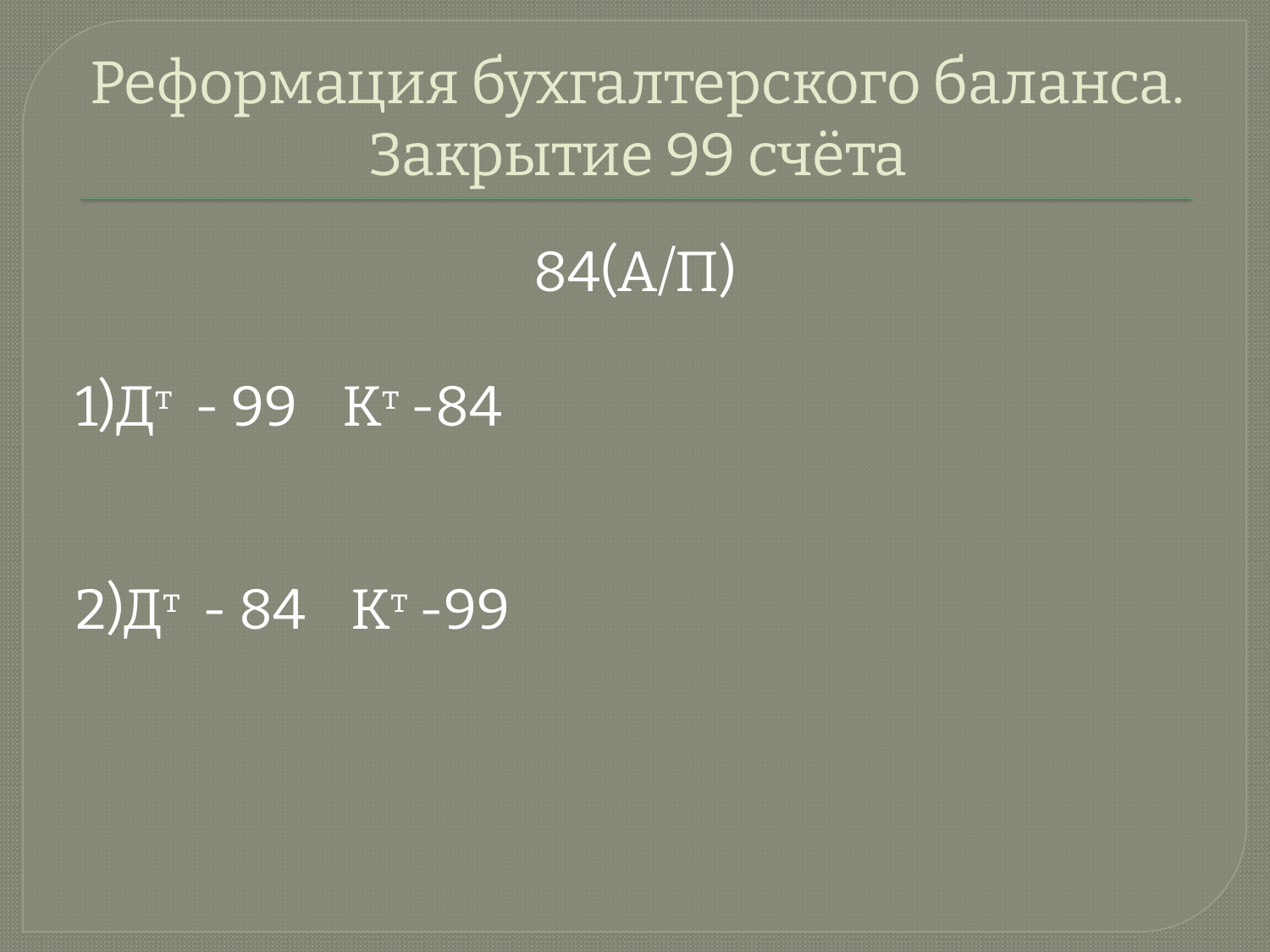

# Реформация бухгалтерского баланса. Закрытие 99 счёта
84(А/П)

1)Дт  - 99    Кт -84

2)Дт  - 84    Кт -99